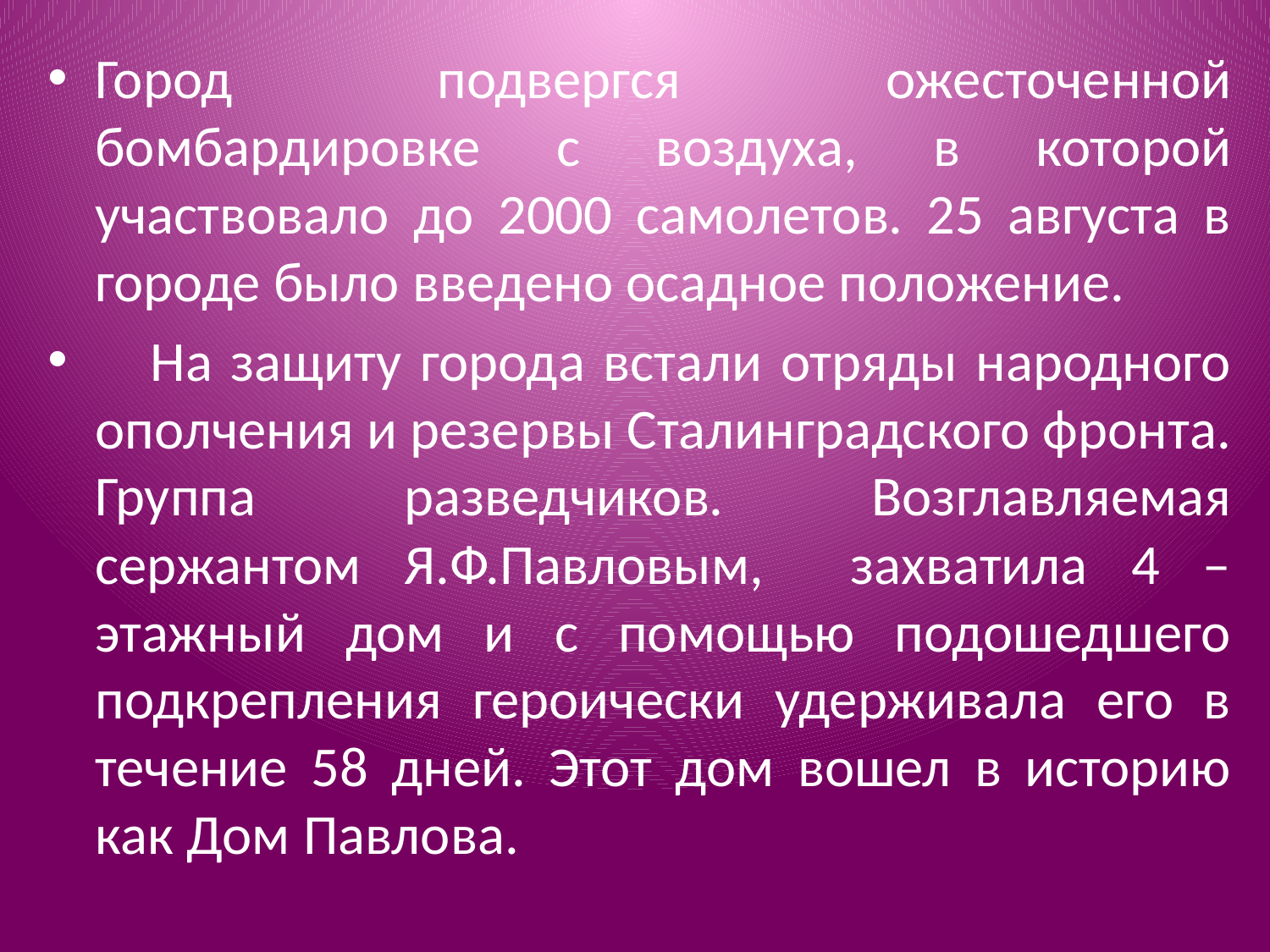

Город подвергся ожесточенной бомбардировке с воздуха, в которой участвовало до 2000 самолетов. 25 августа в городе было введено осадное положение.
   На защиту города встали отряды народного ополчения и резервы Сталинградского фронта. Группа разведчиков. Возглавляемая сержантом Я.Ф.Павловым,  захватила 4 – этажный дом и с помощью подошедшего подкрепления героически удерживала его в течение 58 дней. Этот дом вошел в историю как Дом Павлова.